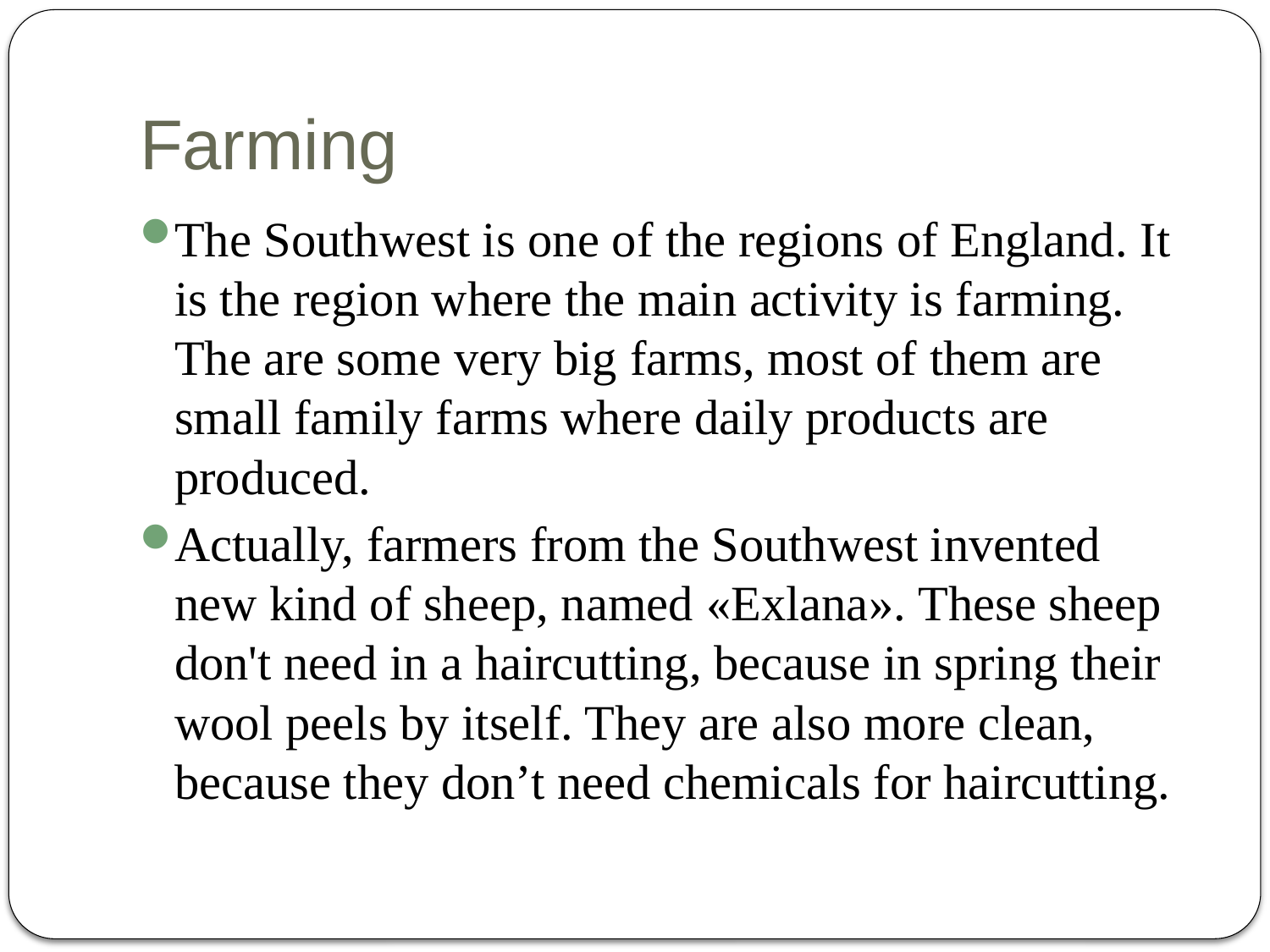

# Farming
The Southwest is one of the regions of England. It is the region where the main activity is farming. The are some very big farms, most of them are small family farms where daily products are produced.
Actually, farmers from the Southwest invented new kind of sheep, named «Exlana». These sheep don't need in a haircutting, because in spring their wool peels by itself. They are also more clean, because they don’t need chemicals for haircutting.